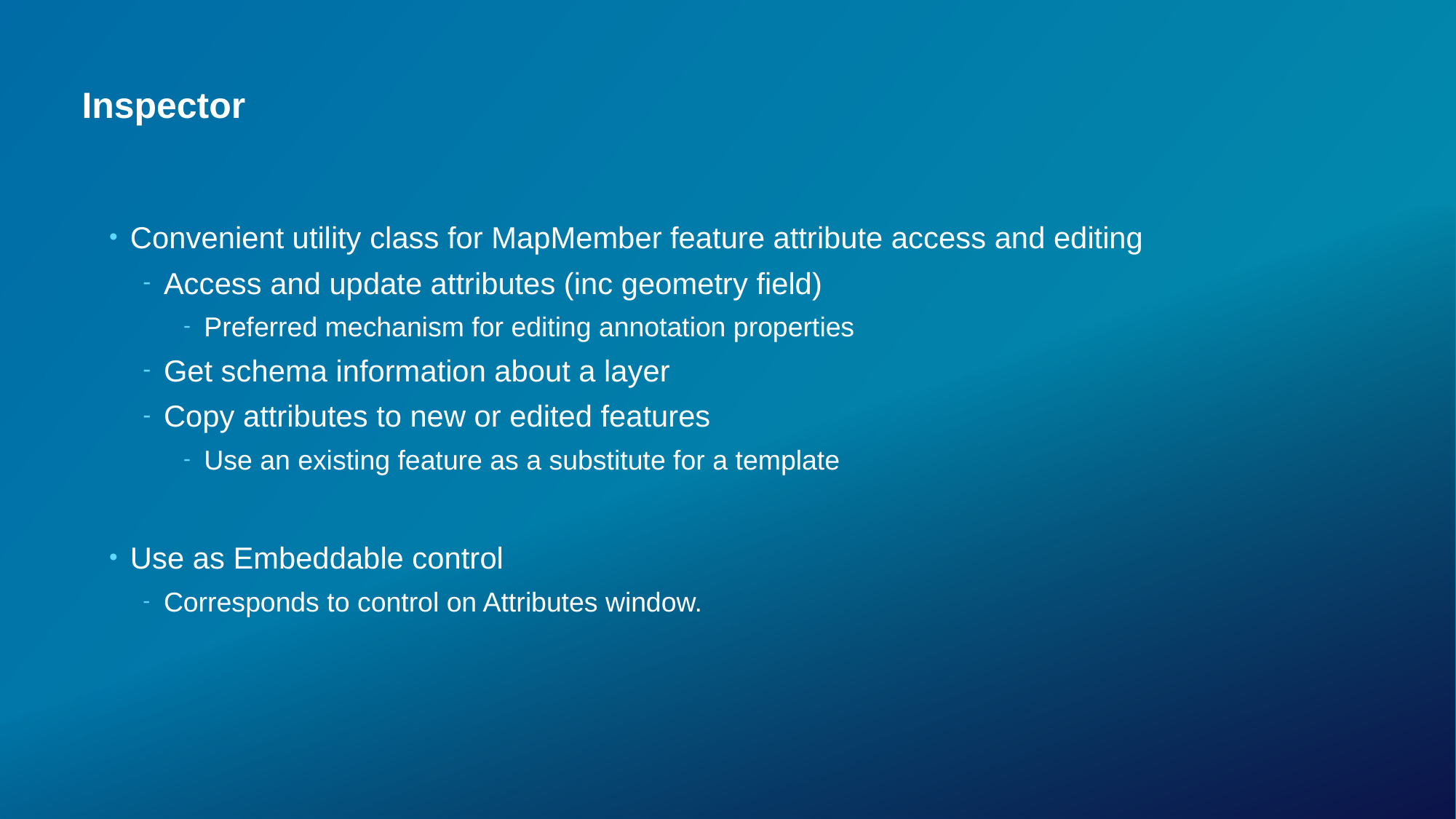

# Inspector
Convenient utility class for MapMember feature attribute access and editing
Access and update attributes (inc geometry field)
Preferred mechanism for editing annotation properties
Get schema information about a layer
Copy attributes to new or edited features
Use an existing feature as a substitute for a template

Use as Embeddable control
Corresponds to control on Attributes window.